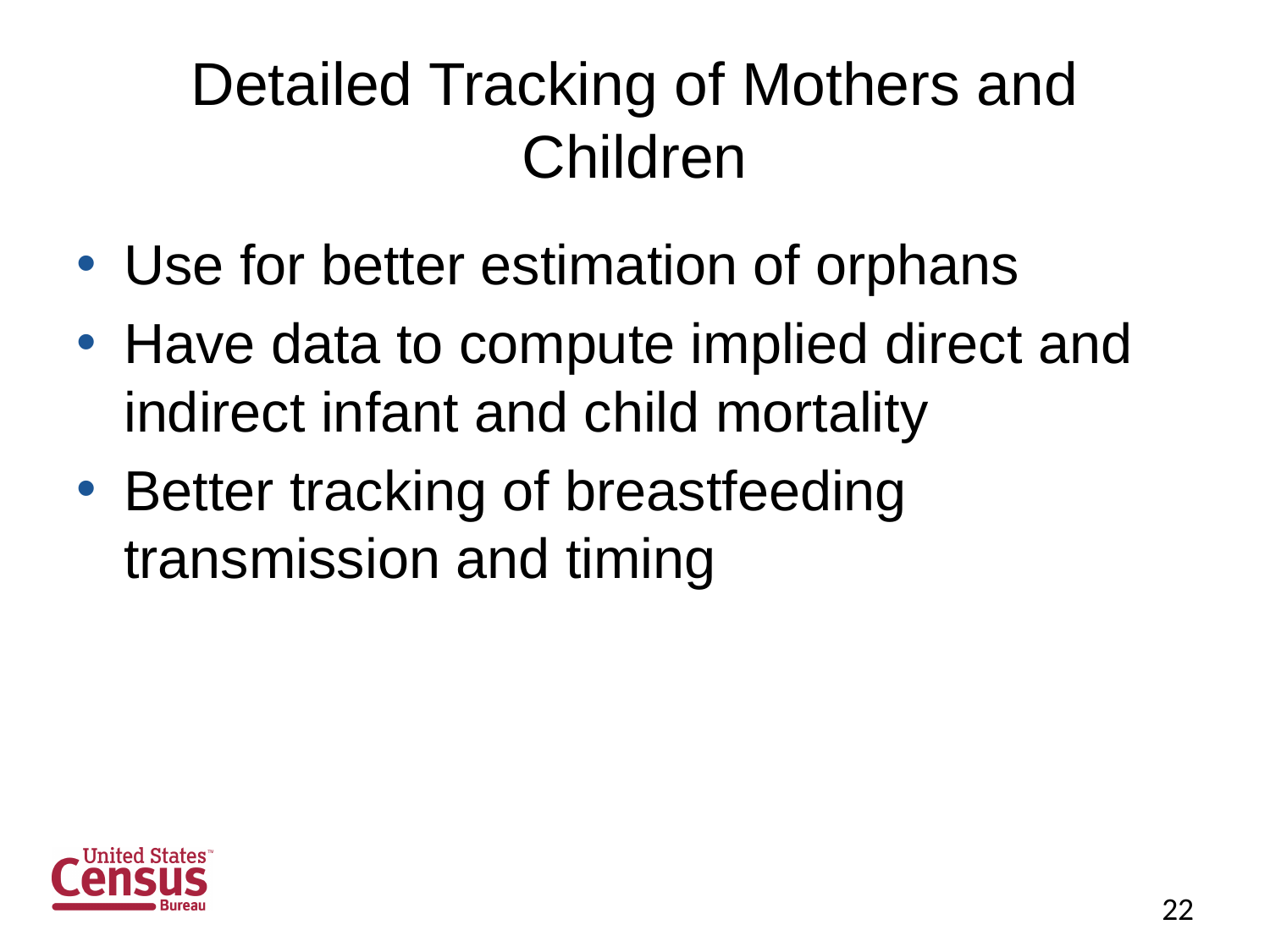

# Detailed Tracking of Mothers and Children
Use for better estimation of orphans
Have data to compute implied direct and indirect infant and child mortality
Better tracking of breastfeeding transmission and timing
22